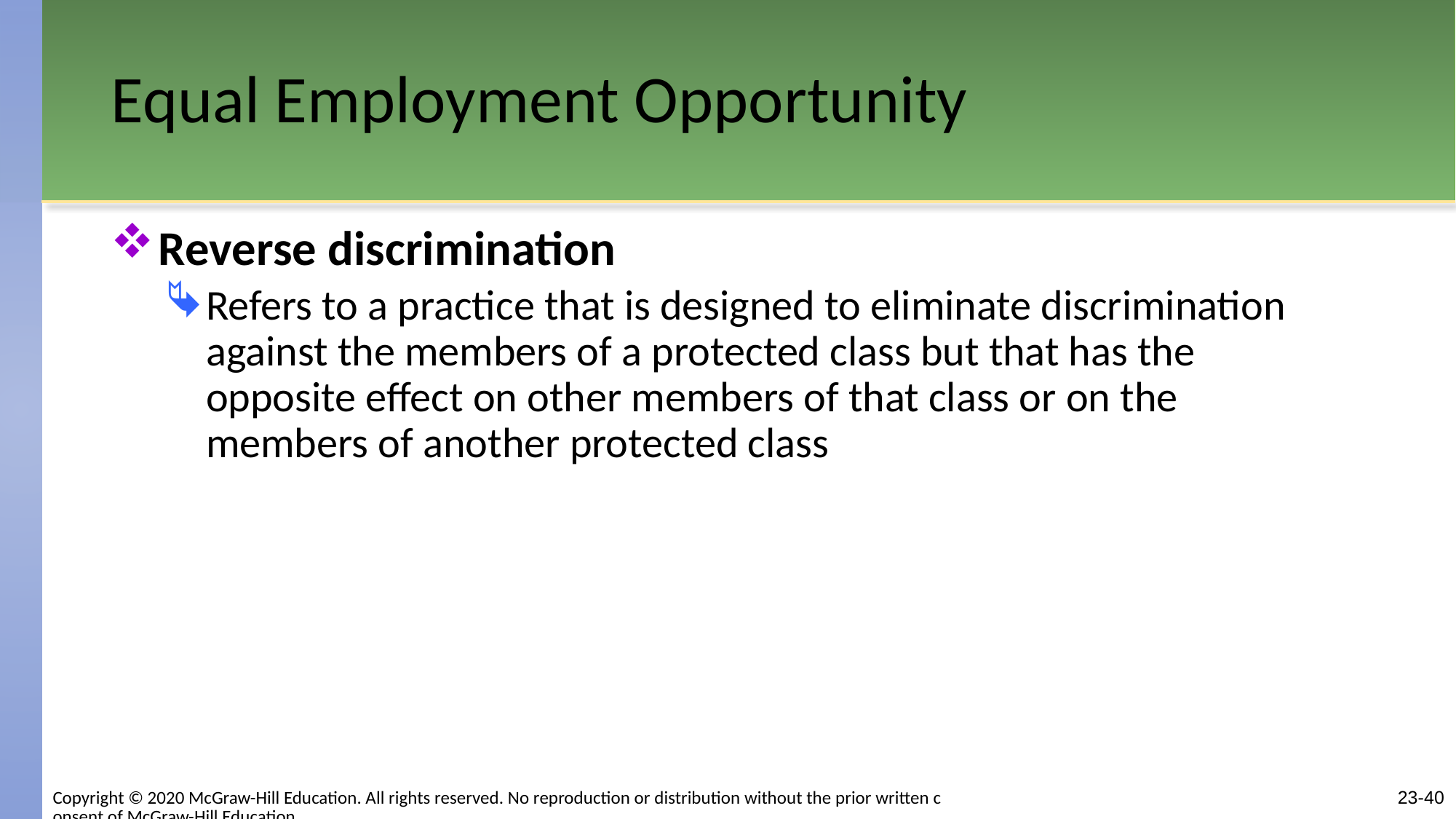

# Equal Employment Opportunity
Reverse discrimination
Refers to a practice that is designed to eliminate discrimination against the members of a protected class but that has the opposite effect on other members of that class or on the members of another protected class

Copyright © 2020 McGraw-Hill Education. All rights reserved. No reproduction or distribution without the prior written consent of McGraw-Hill Education.
23-40